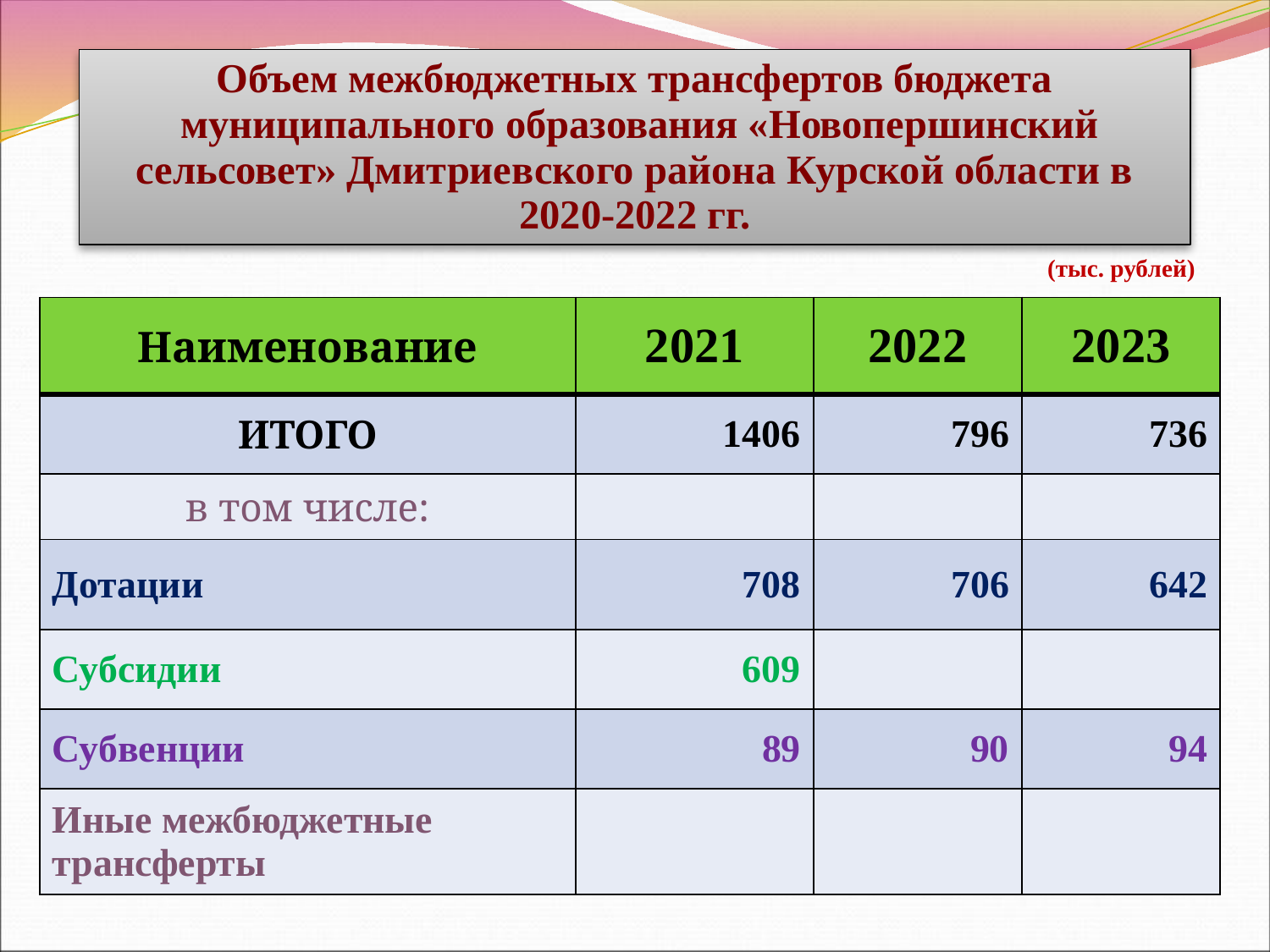

Объем межбюджетных трансфертов бюджета
 муниципального образования «Новопершинский сельсовет» Дмитриевского района Курской области в 2020-2022 гг.
(тыс. рублей)
| Наименование | 2021 | 2022 | 2023 |
| --- | --- | --- | --- |
| ИТОГО | 1406 | 796 | 736 |
| в том числе: |  |  |  |
| Дотации | 708 | 706 | 642 |
| Субсидии | 609 |  |  |
| Субвенции | 89 | 90 | 94 |
| Иные межбюджетные трансферты |  |  |  |